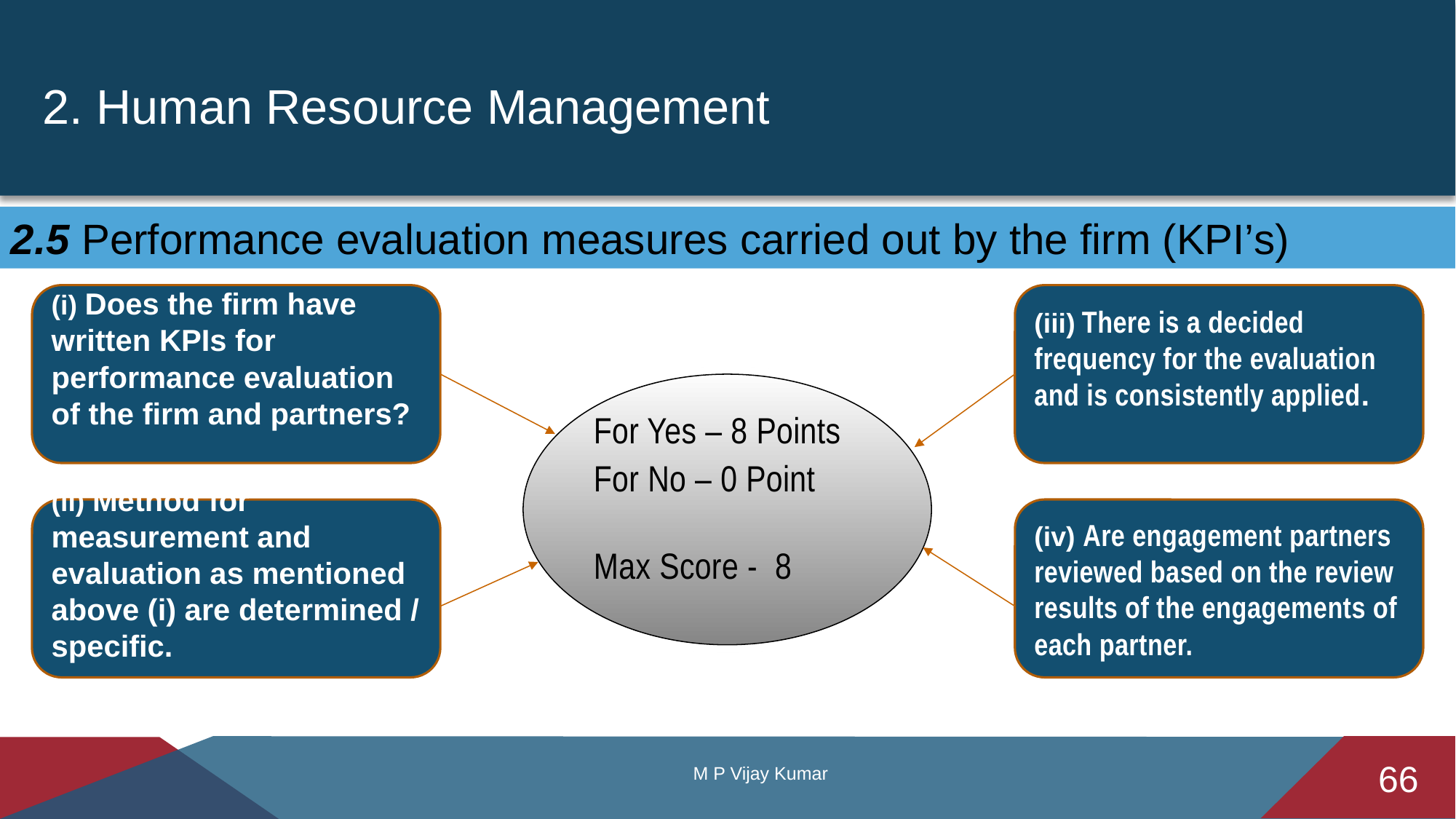

2. Human Resource Management
2.5 Performance evaluation measures carried out by the firm (KPI’s)
(iii) There is a decided frequency for the evaluation and is consistently applied.

(i) Does the firm have written KPIs for performance evaluation of the firm and partners?

For Yes – 8 Points
For No – 0 Point

Max Score -  8
(iv) Are engagement partners reviewed based on the review results of the engagements of each partner.
(ii) Method for measurement and evaluation as mentioned above (i) are determined / specific.